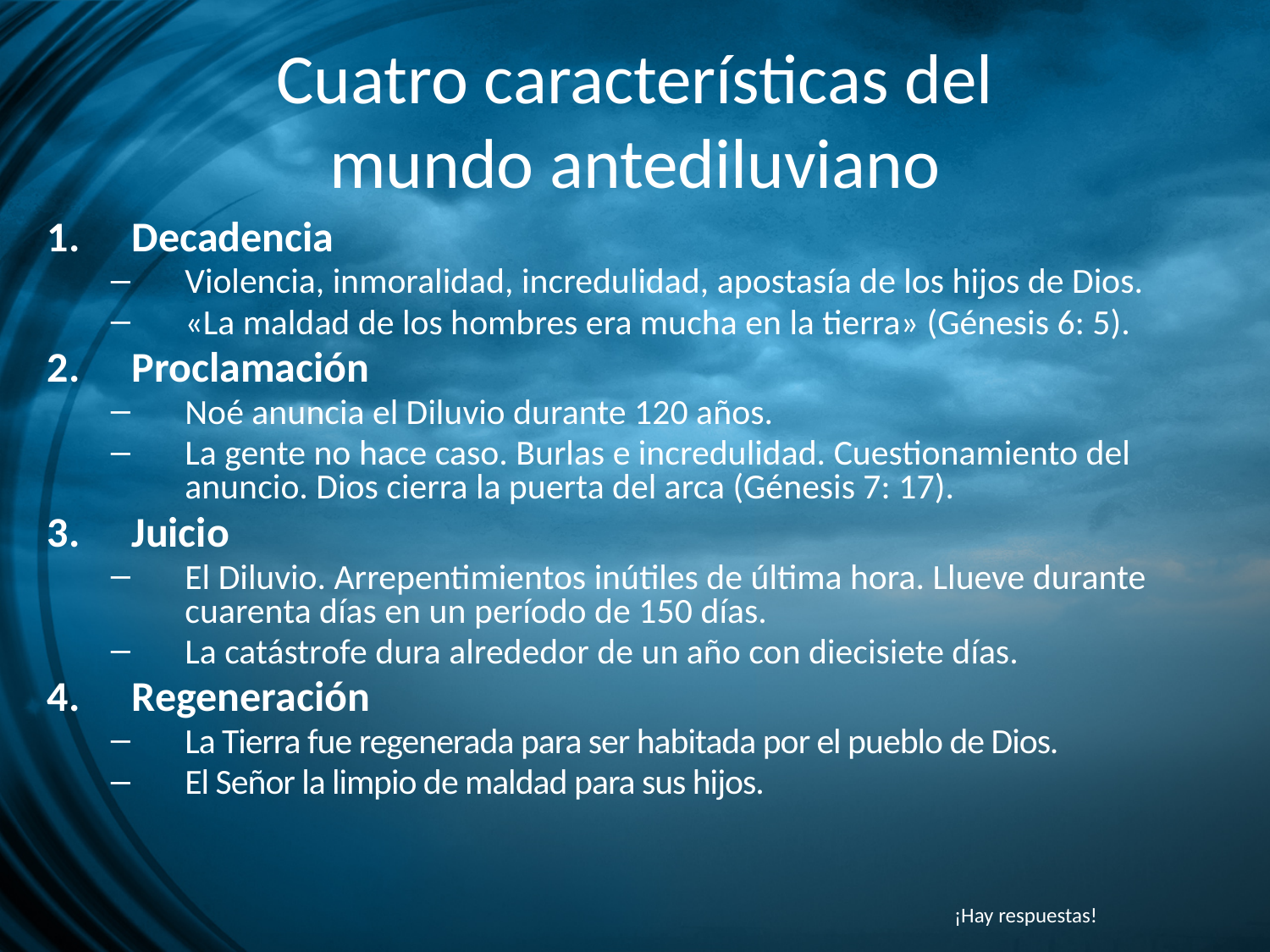

# Cuatro características del mundo antediluviano
Decadencia
Violencia, inmoralidad, incredulidad, apostasía de los hijos de Dios.
«La maldad de los hombres era mucha en la tierra» (Génesis 6: 5).
Proclamación
Noé anuncia el Diluvio durante 120 años.
La gente no hace caso. Burlas e incredulidad. Cuestionamiento del anuncio. Dios cierra la puerta del arca (Génesis 7: 17).
Juicio
El Diluvio. Arrepentimientos inútiles de última hora. Llueve durante cuarenta días en un período de 150 días.
La catástrofe dura alrededor de un año con diecisiete días.
Regeneración
La Tierra fue regenerada para ser habitada por el pueblo de Dios.
El Señor la limpio de maldad para sus hijos.
¡Hay respuestas!